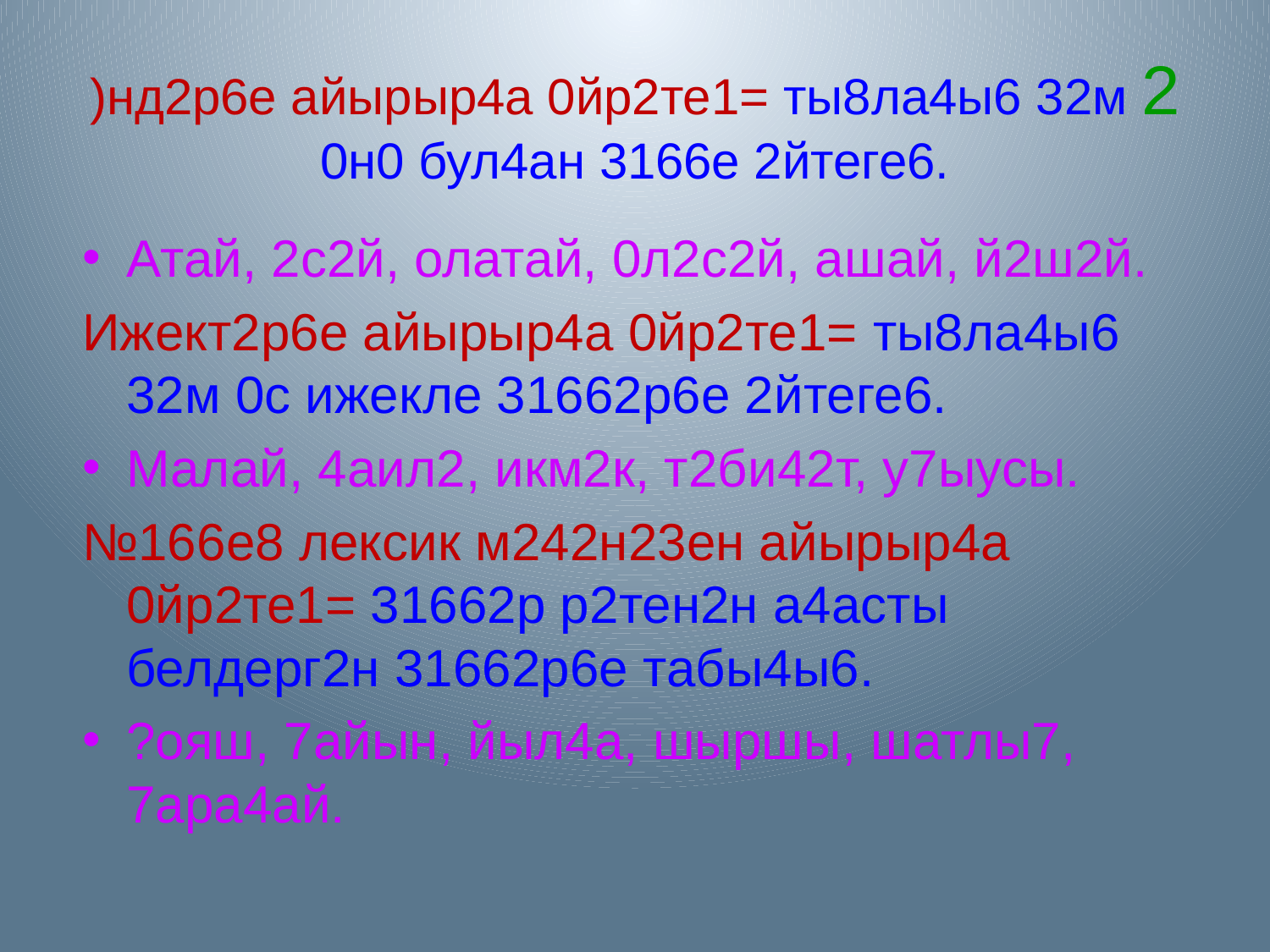

# )нд2р6е айырыр4а 0йр2те1= ты8ла4ы6 32м 2 0н0 бул4ан 3166е 2йтеге6.
Атай, 2с2й, олатай, 0л2с2й, ашай, й2ш2й.
Ижект2р6е айырыр4а 0йр2те1= ты8ла4ы6 32м 0с ижекле 31662р6е 2йтеге6.
Малай, 4аил2, икм2к, т2би42т, у7ыусы.
№166е8 лексик м242н23ен айырыр4а 0йр2те1= 31662р р2тен2н а4асты белдерг2н 31662р6е табы4ы6.
?ояш, 7айын, йыл4а, шыршы, шатлы7, 7ара4ай.